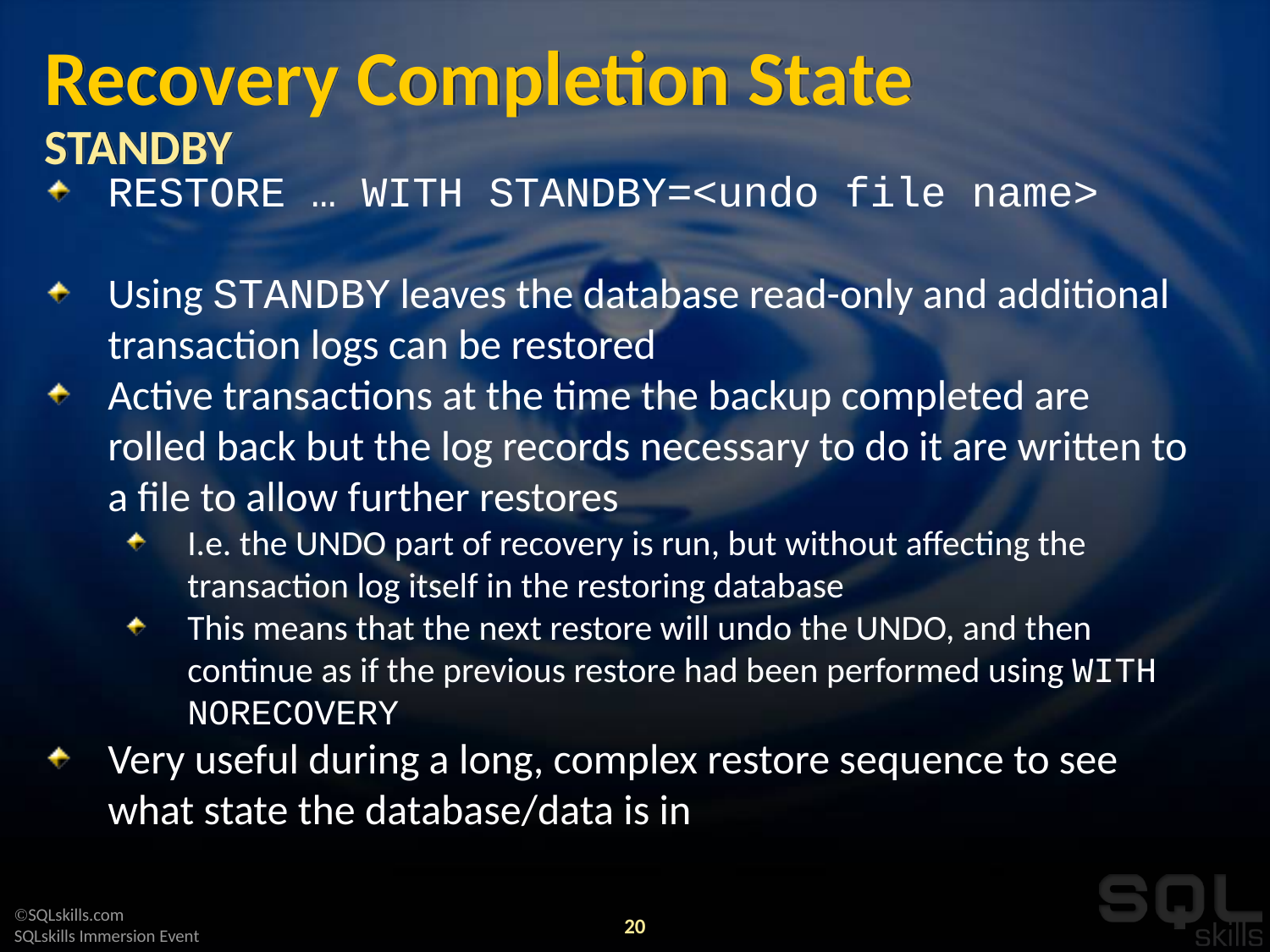

# Recovery Completion State STANDBY
RESTORE … WITH STANDBY=<undo file name>

Using STANDBY leaves the database read-only and additional transaction logs can be restored
Active transactions at the time the backup completed are rolled back but the log records necessary to do it are written to a file to allow further restores
I.e. the UNDO part of recovery is run, but without affecting the transaction log itself in the restoring database
This means that the next restore will undo the UNDO, and then continue as if the previous restore had been performed using WITH NORECOVERY
Very useful during a long, complex restore sequence to see what state the database/data is in
20